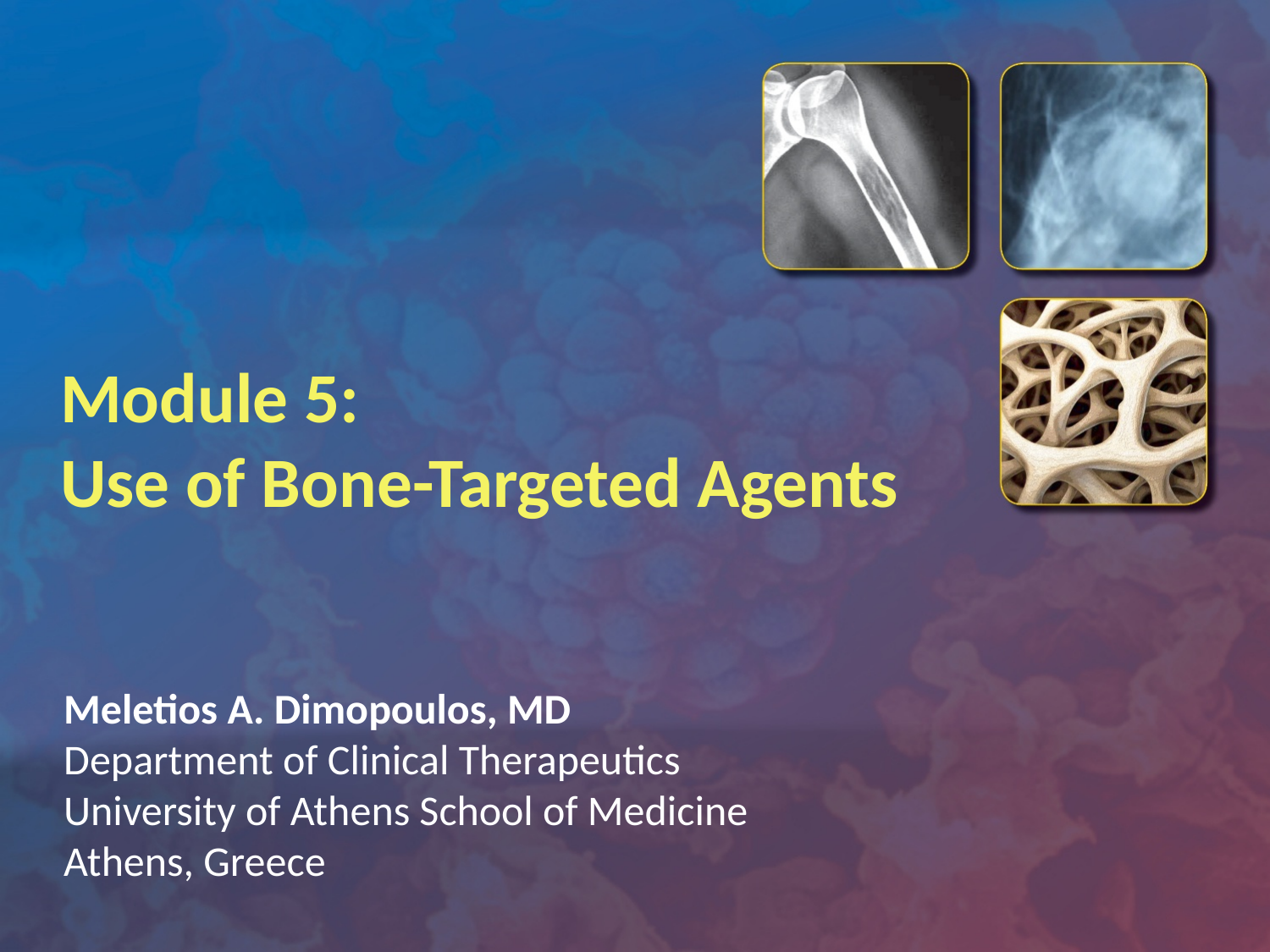

Module 5:
Use of Bone-Targeted Agents
Meletios A. Dimopoulos, MD
Department of Clinical Therapeutics
University of Athens School of Medicine
Athens, Greece